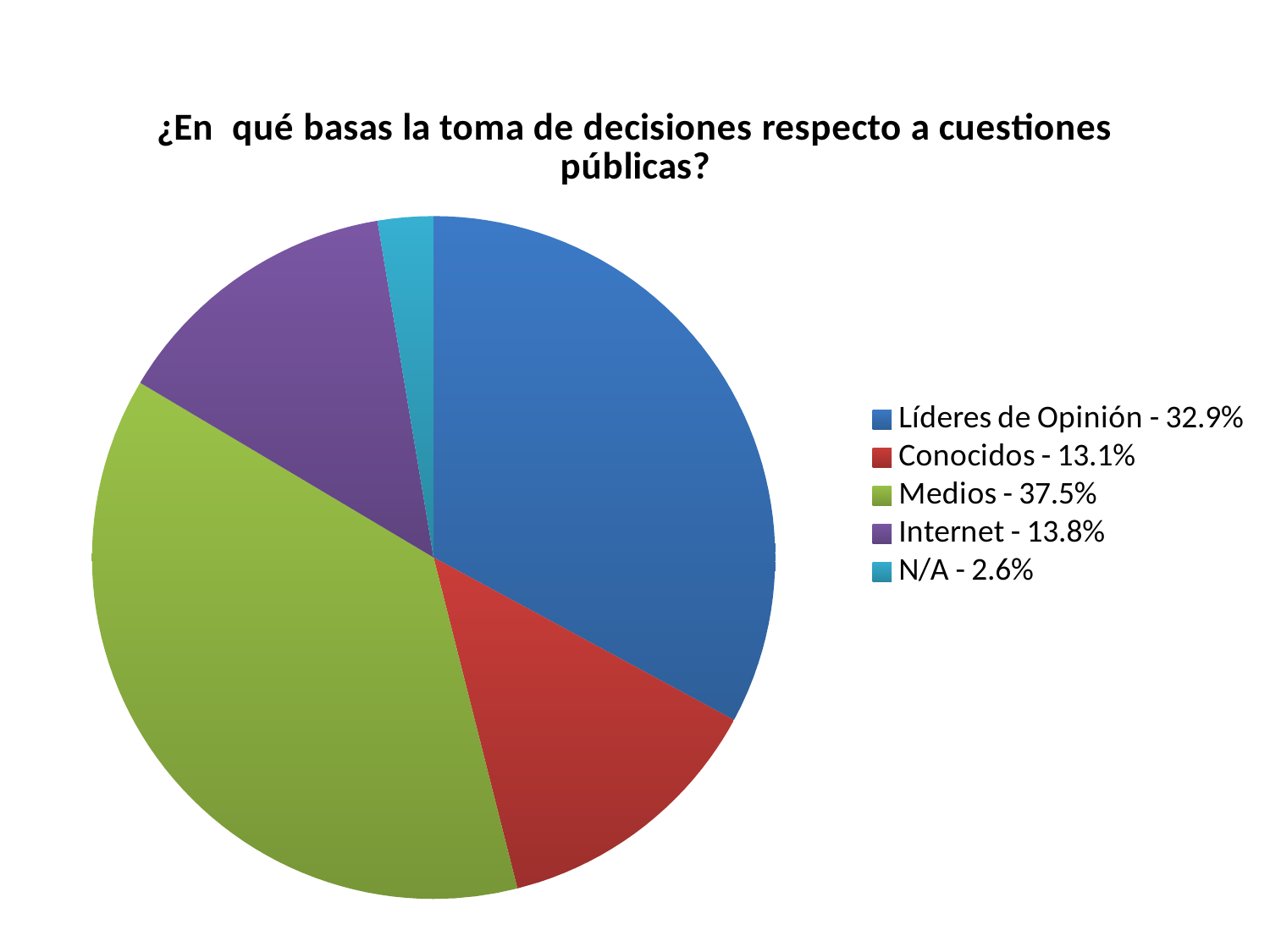

### Chart: ¿En  qué basas la toma de decisiones respecto a cuestiones públicas?

| Category | Ventas |
|---|---|
| Líderes de Opinión - 32.9% | 50.0 |
| Conocidos - 13.1% | 20.0 |
| Medios - 37.5% | 57.0 |
| Internet - 13.8% | 21.0 |
| N/A - 2.6% | 4.0 |